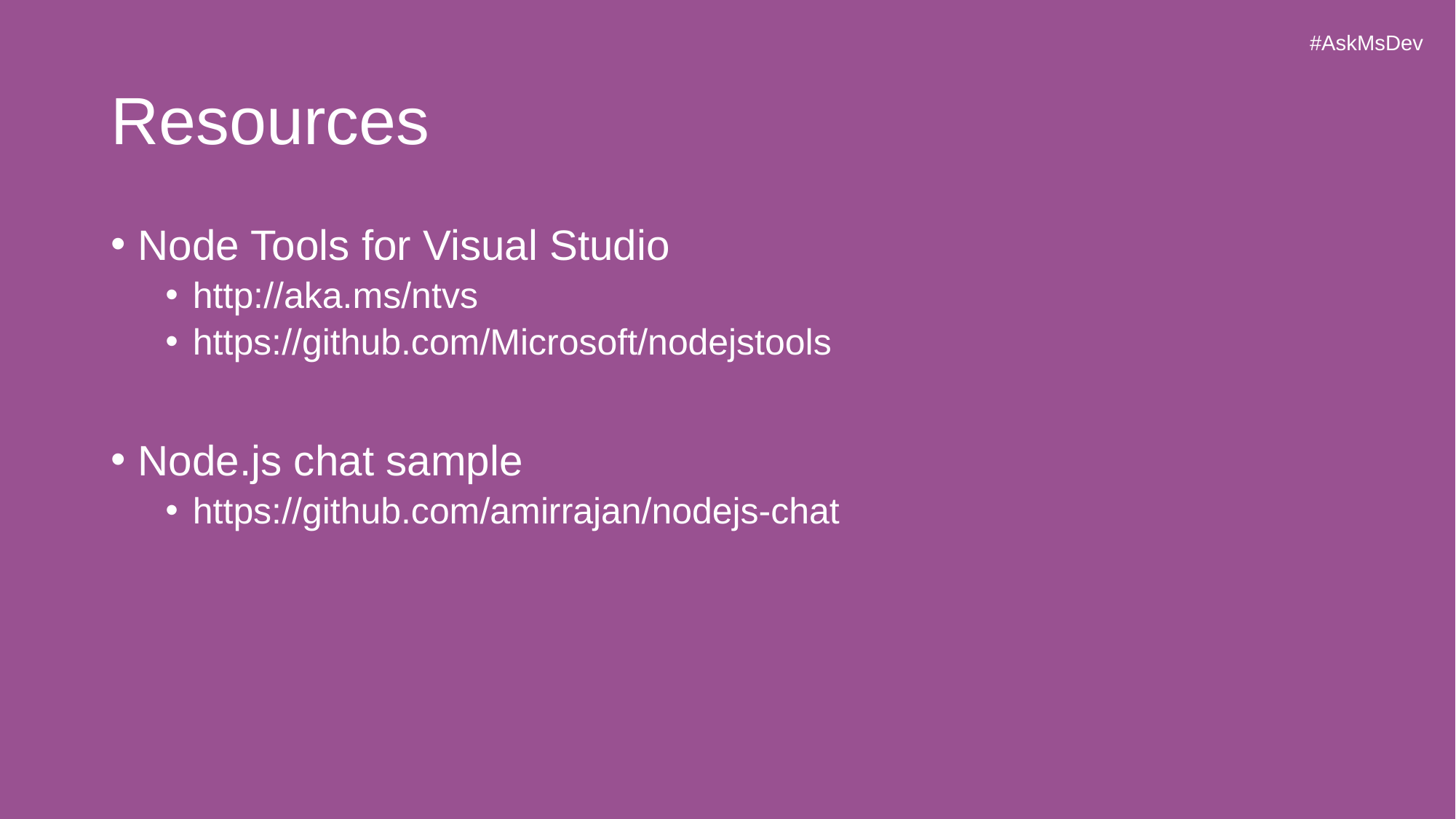

# Resources
Node Tools for Visual Studio
http://aka.ms/ntvs
https://github.com/Microsoft/nodejstools

Node.js chat sample
https://github.com/amirrajan/nodejs-chat